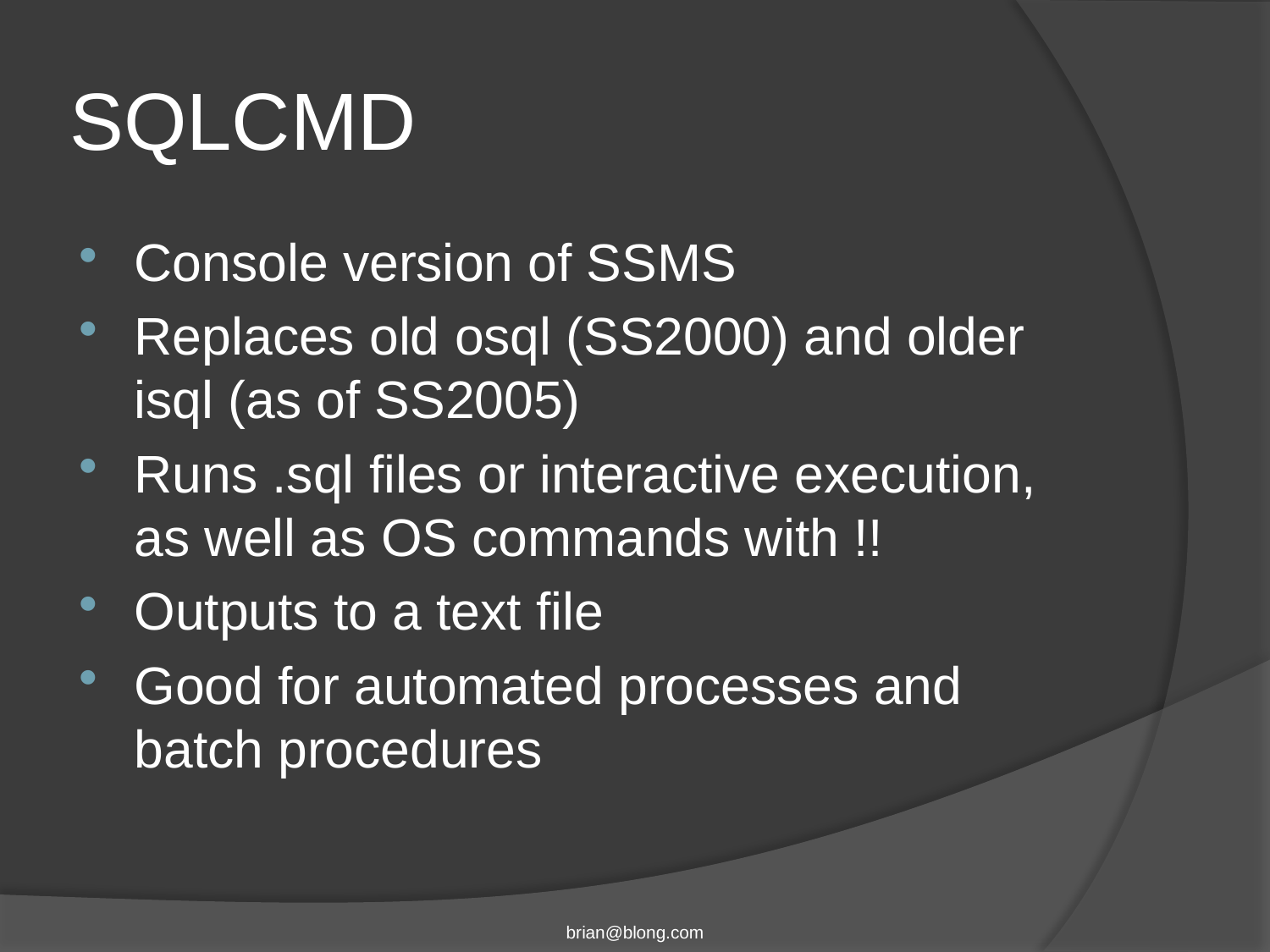

# SQLCMD
Console version of SSMS
Replaces old osql (SS2000) and older isql (as of SS2005)
Runs .sql files or interactive execution, as well as OS commands with !!
Outputs to a text file
Good for automated processes and batch procedures
brian@blong.com